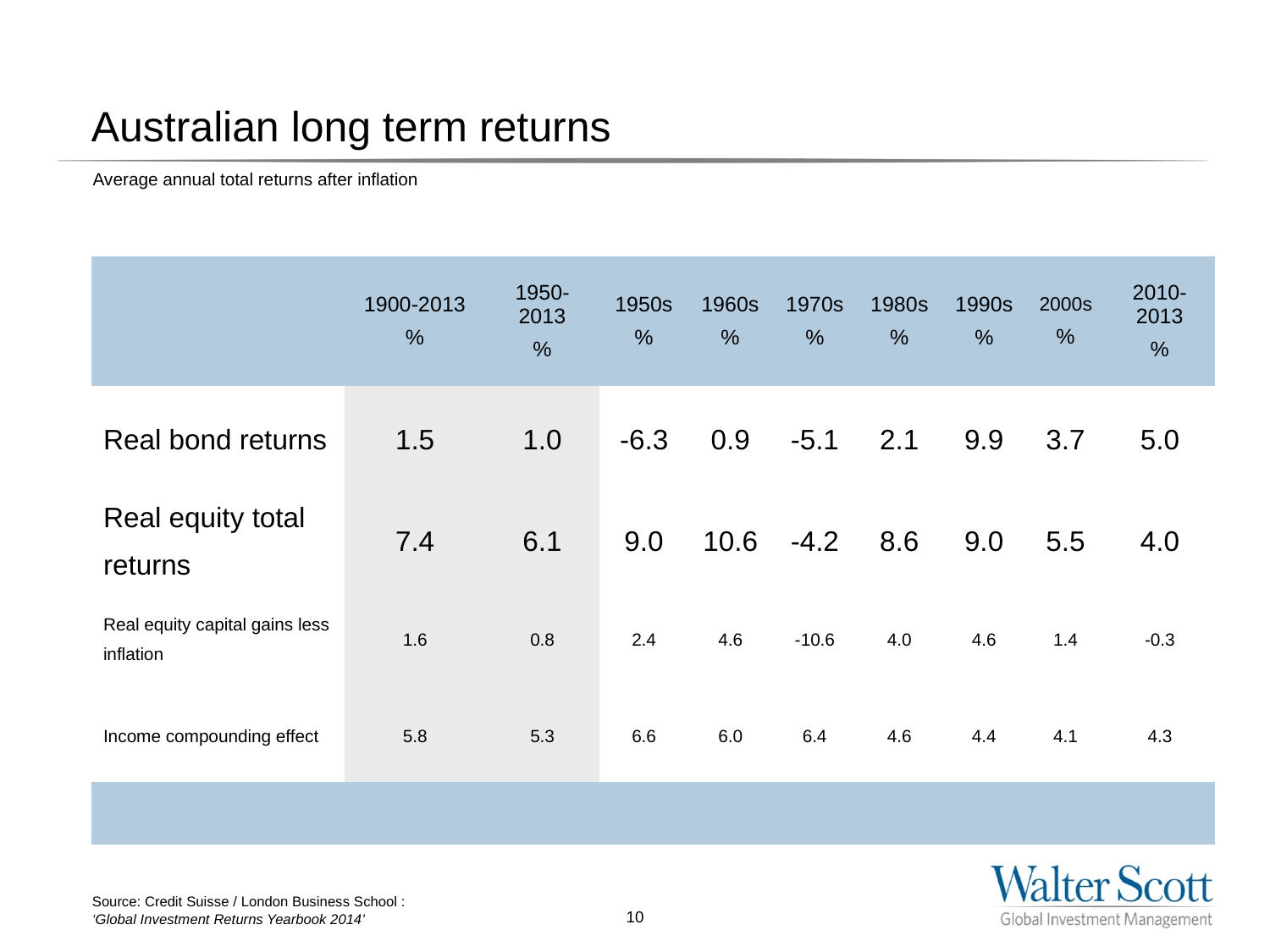

# Australian long term returns
Average annual total returns after inflation
|  | 1900-2013 % | 1950-2013 % | 1950s % | 1960s % | 1970s % | 1980s % | 1990s % | 2000s % | 2010-2013 % |
| --- | --- | --- | --- | --- | --- | --- | --- | --- | --- |
| Real bond returns | 1.5 | 1.0 | -6.3 | 0.9 | -5.1 | 2.1 | 9.9 | 3.7 | 5.0 |
| Real equity total returns | 7.4 | 6.1 | 9.0 | 10.6 | -4.2 | 8.6 | 9.0 | 5.5 | 4.0 |
| Real equity capital gains less inflation | 1.6 | 0.8 | 2.4 | 4.6 | -10.6 | 4.0 | 4.6 | 1.4 | -0.3 |
| Income compounding effect | 5.8 | 5.3 | 6.6 | 6.0 | 6.4 | 4.6 | 4.4 | 4.1 | 4.3 |
|  |  |  |  |  |  |  |  |  |  |
Source: Credit Suisse / London Business School :
‘Global Investment Returns Yearbook 2014’
10